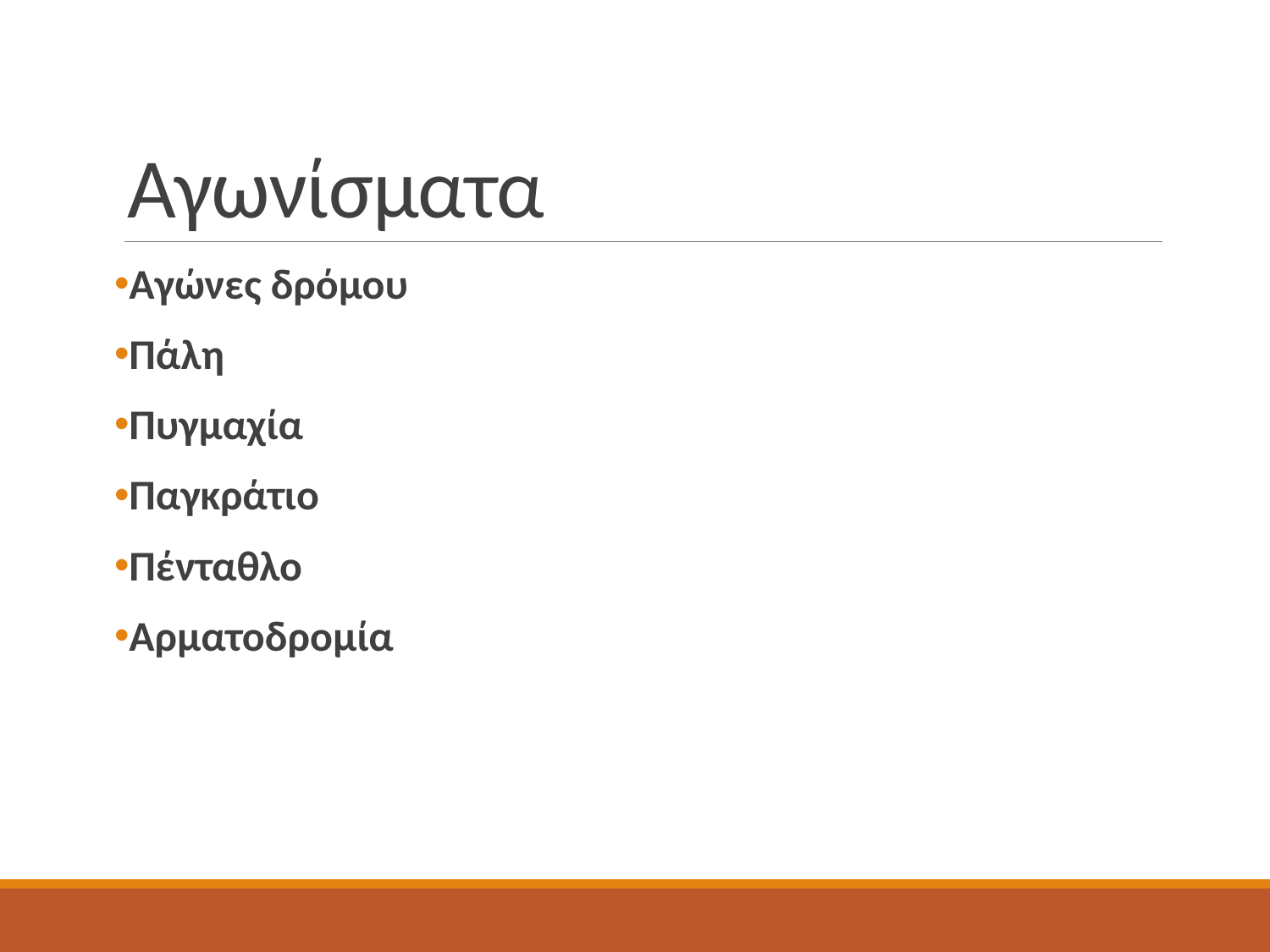

# Αγωνίσματα
Αγώνες δρόμου
Πάλη
Πυγμαχία
Παγκράτιο
Πένταθλο
Αρματοδρομία